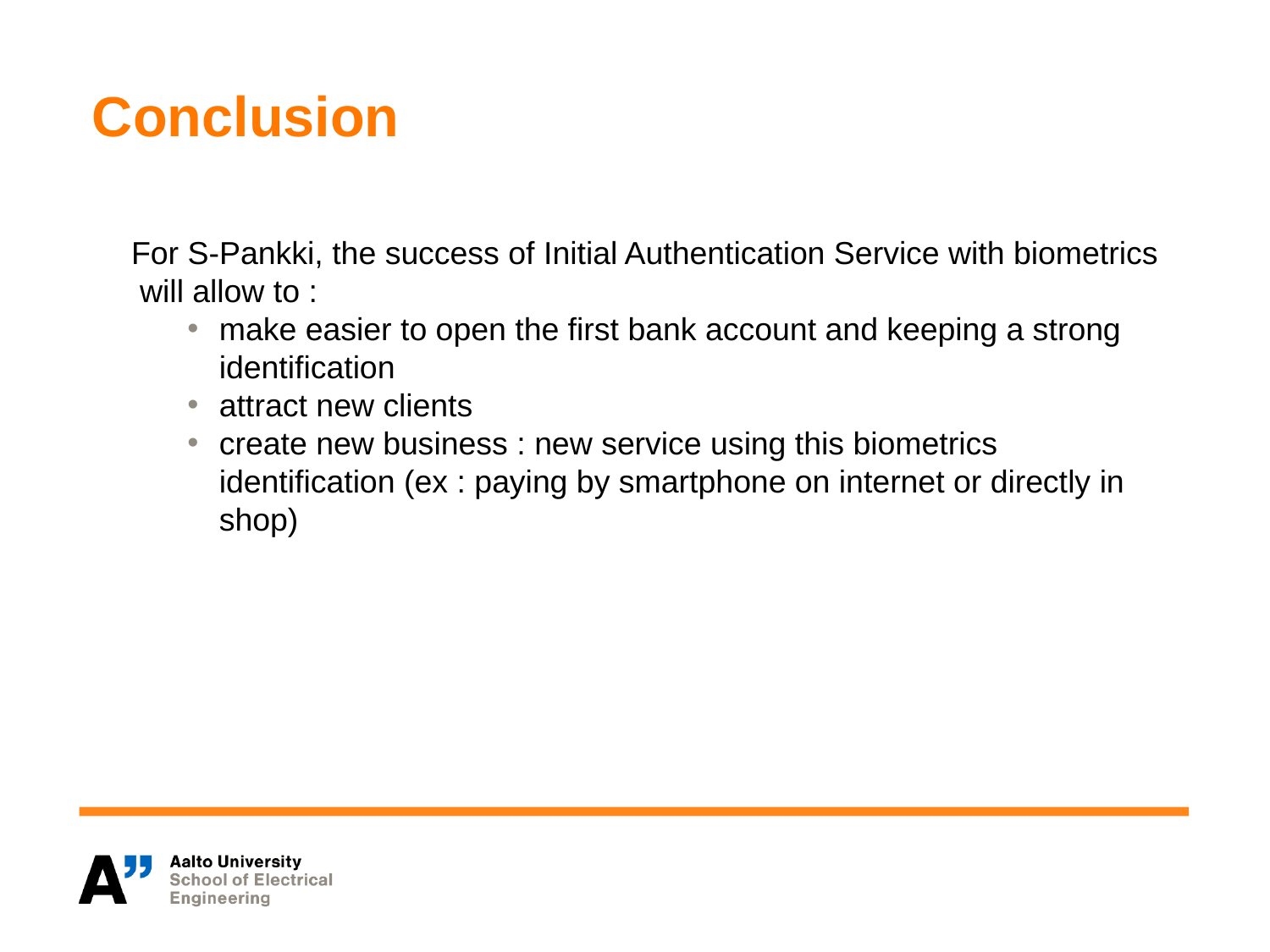

# Conclusion
  For S-Pankki, the success of Initial Authentication Service with biometrics will allow to :
make easier to open the first bank account and keeping a strong identification
attract new clients
create new business : new service using this biometrics identification (ex : paying by smartphone on internet or directly in shop)